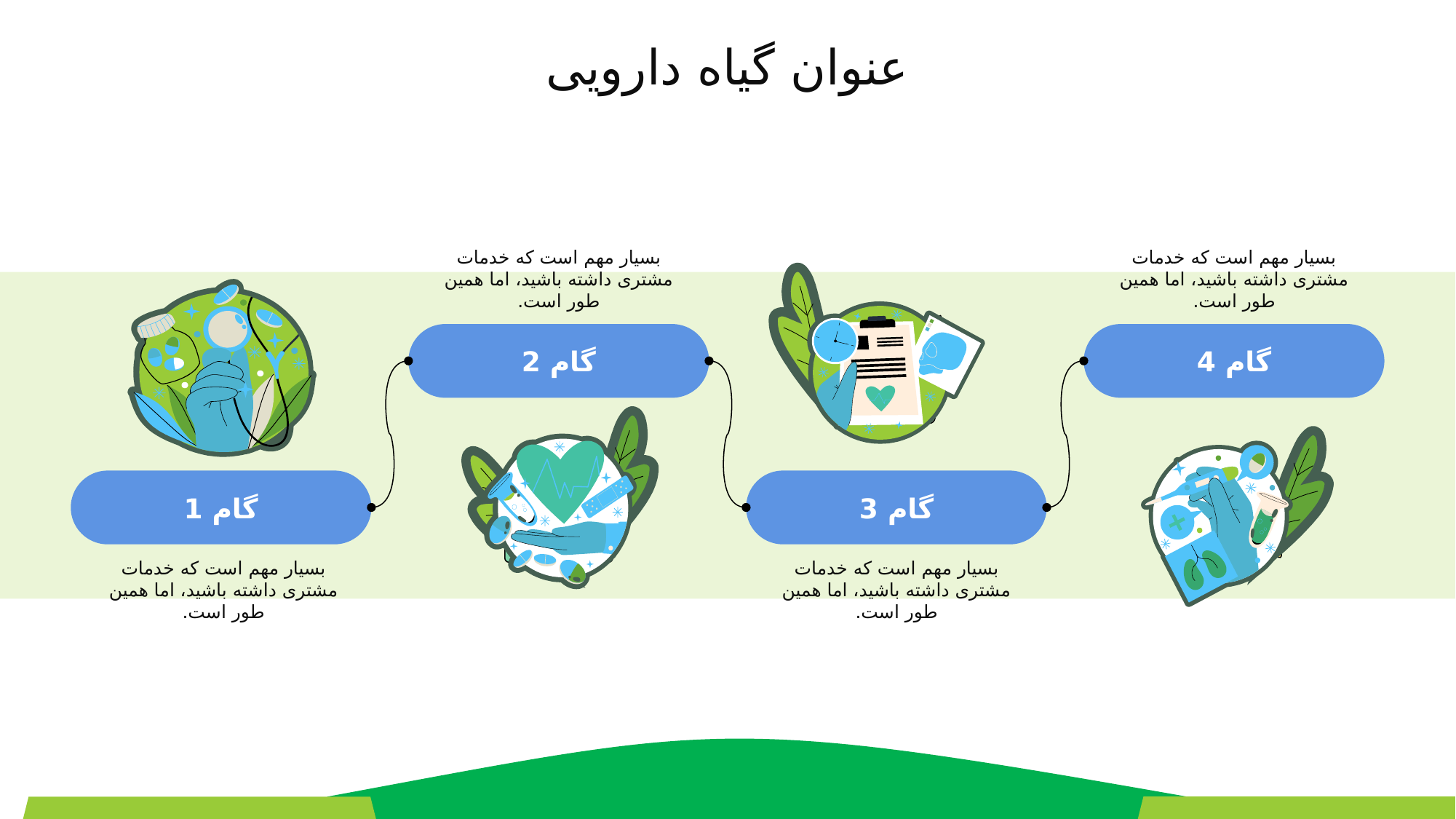

عنوان گیاه دارویی
بسیار مهم است که خدمات مشتری داشته باشید، اما همین طور است.
بسیار مهم است که خدمات مشتری داشته باشید، اما همین طور است.

گام 2
گام 4

گام 1
گام 3
بسیار مهم است که خدمات مشتری داشته باشید، اما همین طور است.
بسیار مهم است که خدمات مشتری داشته باشید، اما همین طور است.